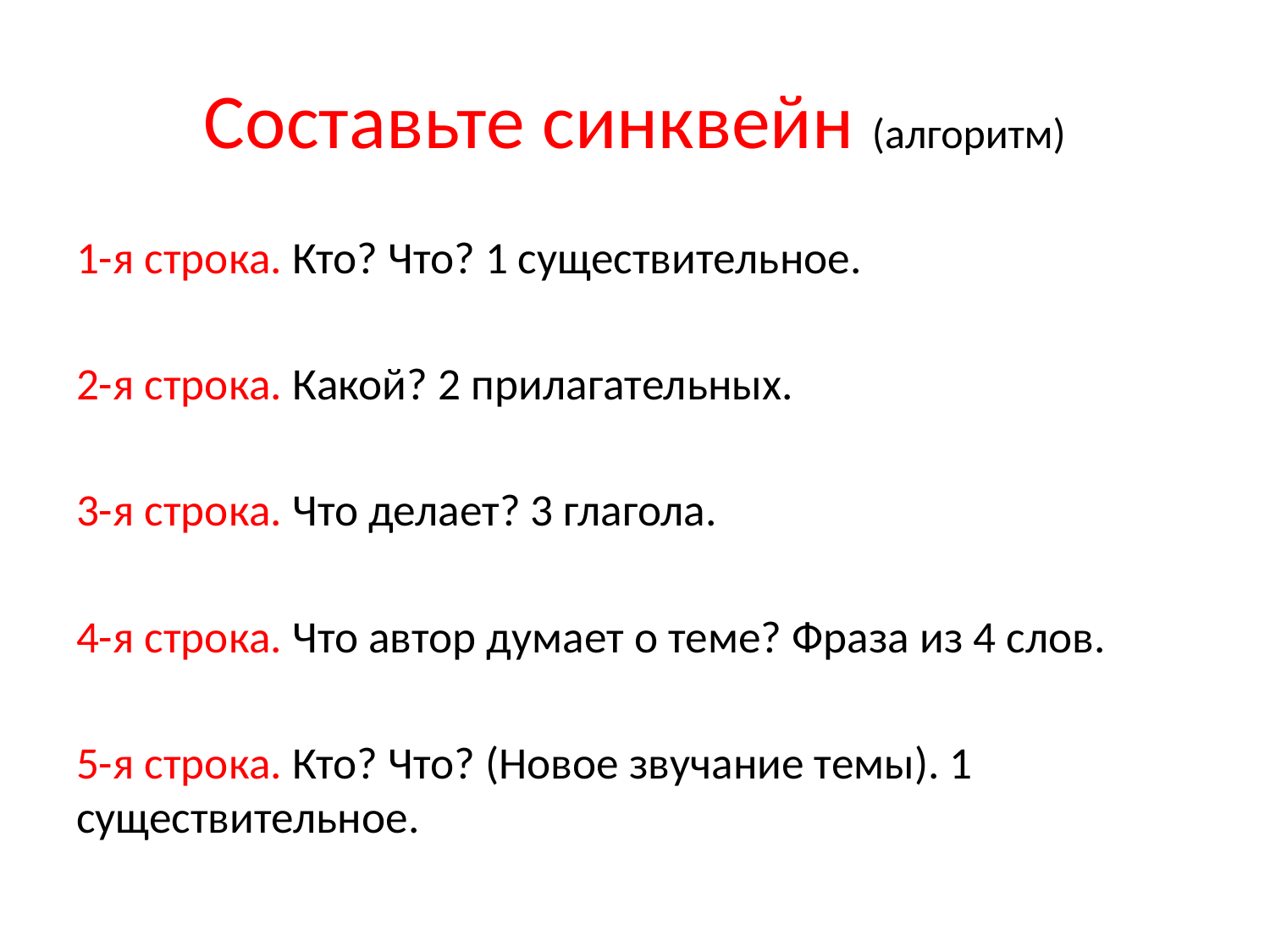

# Составьте синквейн (алгоритм)
1-я строка. Кто? Что? 1 существительное.

2-я строка. Какой? 2 прилагательных.

3-я строка. Что делает? 3 глагола.

4-я строка. Что автор думает о теме? Фраза из 4 слов.

5-я строка. Кто? Что? (Новое звучание темы). 1 существительное.